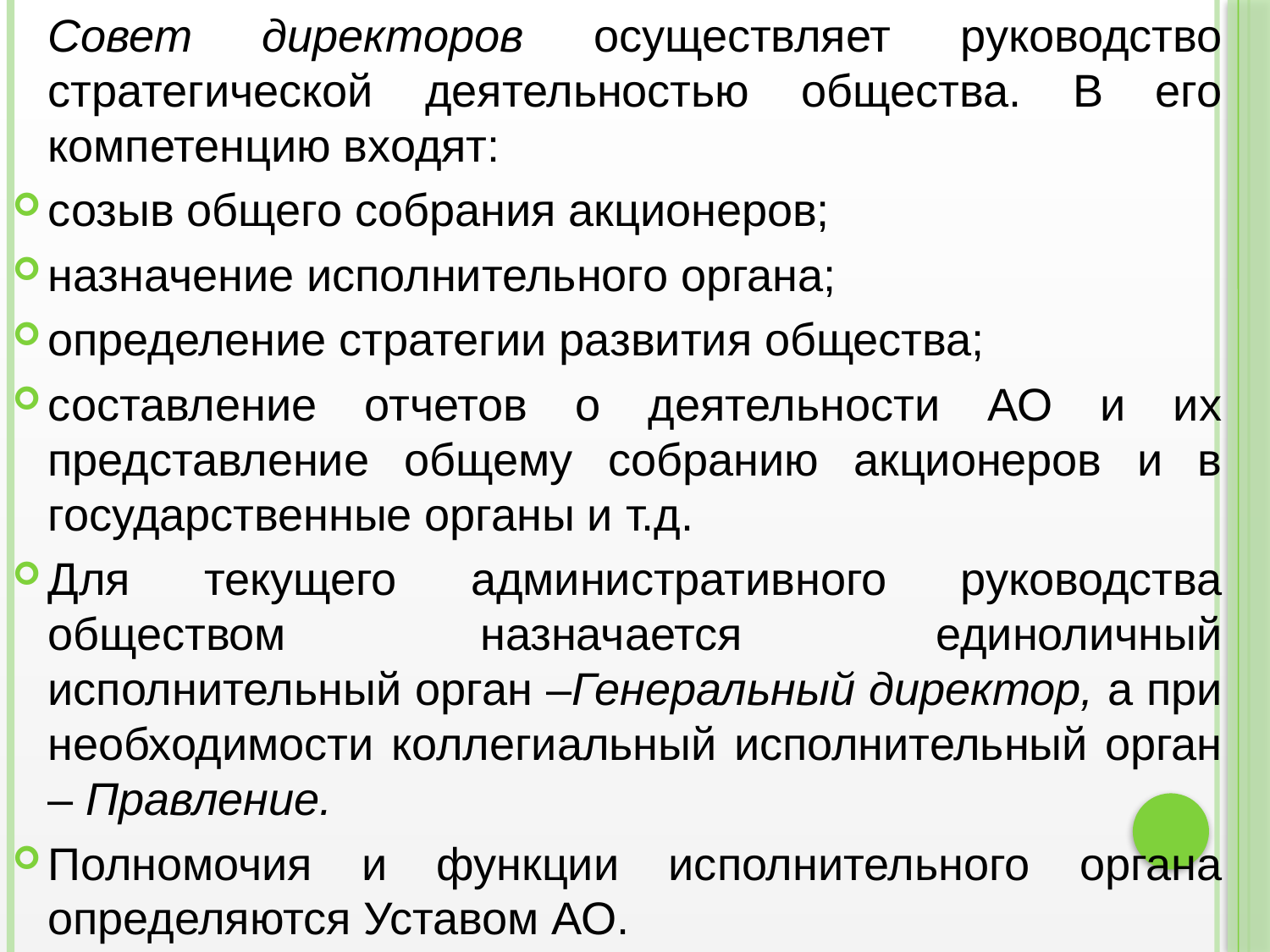

Совет директоров осуществляет руководство стратегической деятельностью общества. В его компетенцию входят:
созыв общего собрания акционеров;
назначение исполнительного органа;
определение стратегии развития общества;
составление отчетов о деятельности АО и их представление общему собранию акционеров и в государственные органы и т.д.
Для текущего административного руководства обществом назначается единоличный исполнительный орган –Генеральный директор, а при необходимости коллегиальный исполнительный орган – Правление.
Полномочия и функции исполнительного органа определяются Уставом АО.